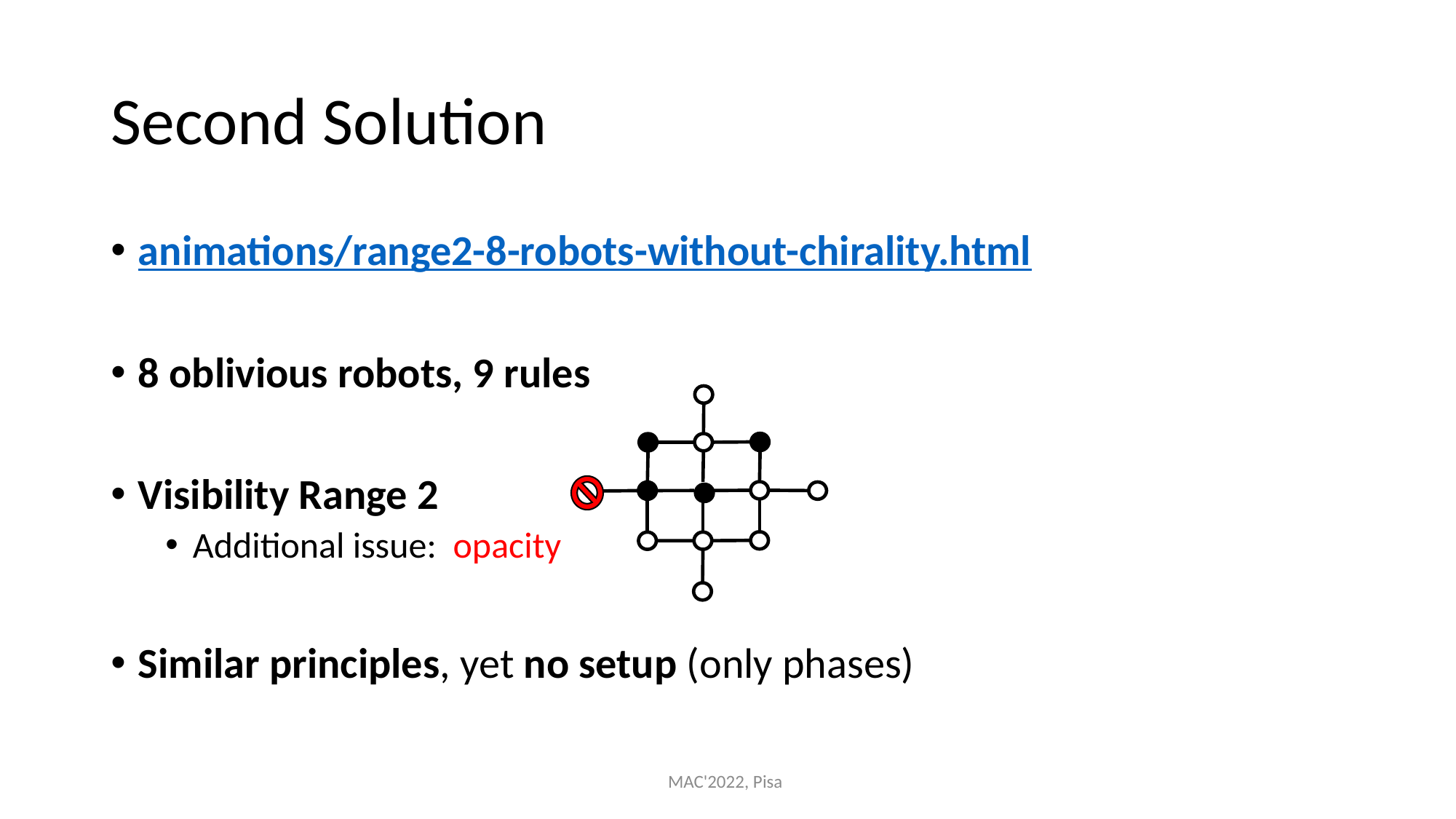

# Second Solution

animations/range2-8-robots-without-chirality.html

8 oblivious robots, 9 rules

Visibility Range 2
Additional issue:  opacity

Similar principles, yet no setup (only phases)

MAC'2022, Pisa